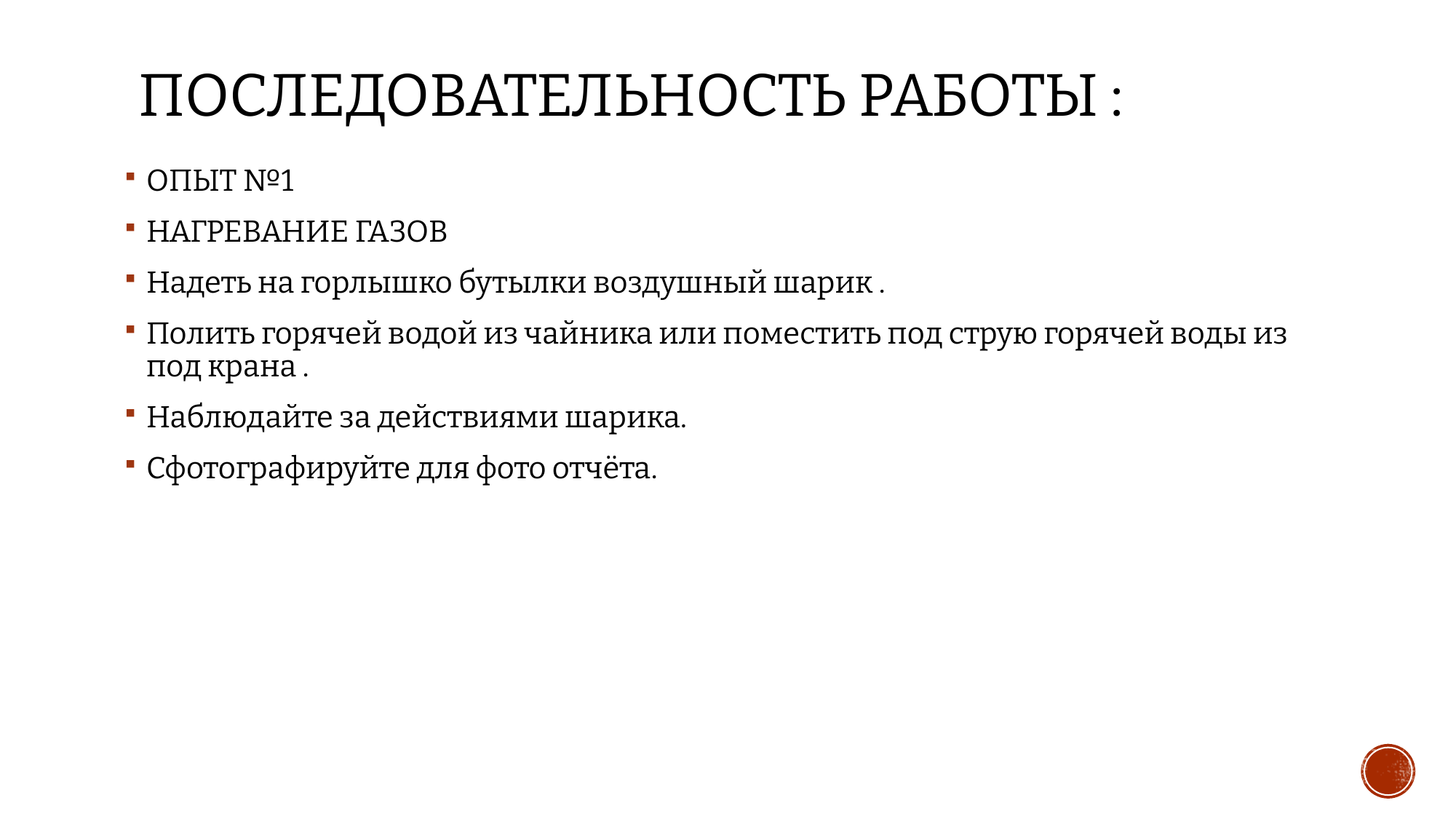

# Последовательность работы :
ОПЫТ №1
НАГРЕВАНИЕ ГАЗОВ
Надеть на горлышко бутылки воздушный шарик .
Полить горячей водой из чайника или поместить под струю горячей воды из под крана .
Наблюдайте за действиями шарика.
Сфотографируйте для фото отчёта.